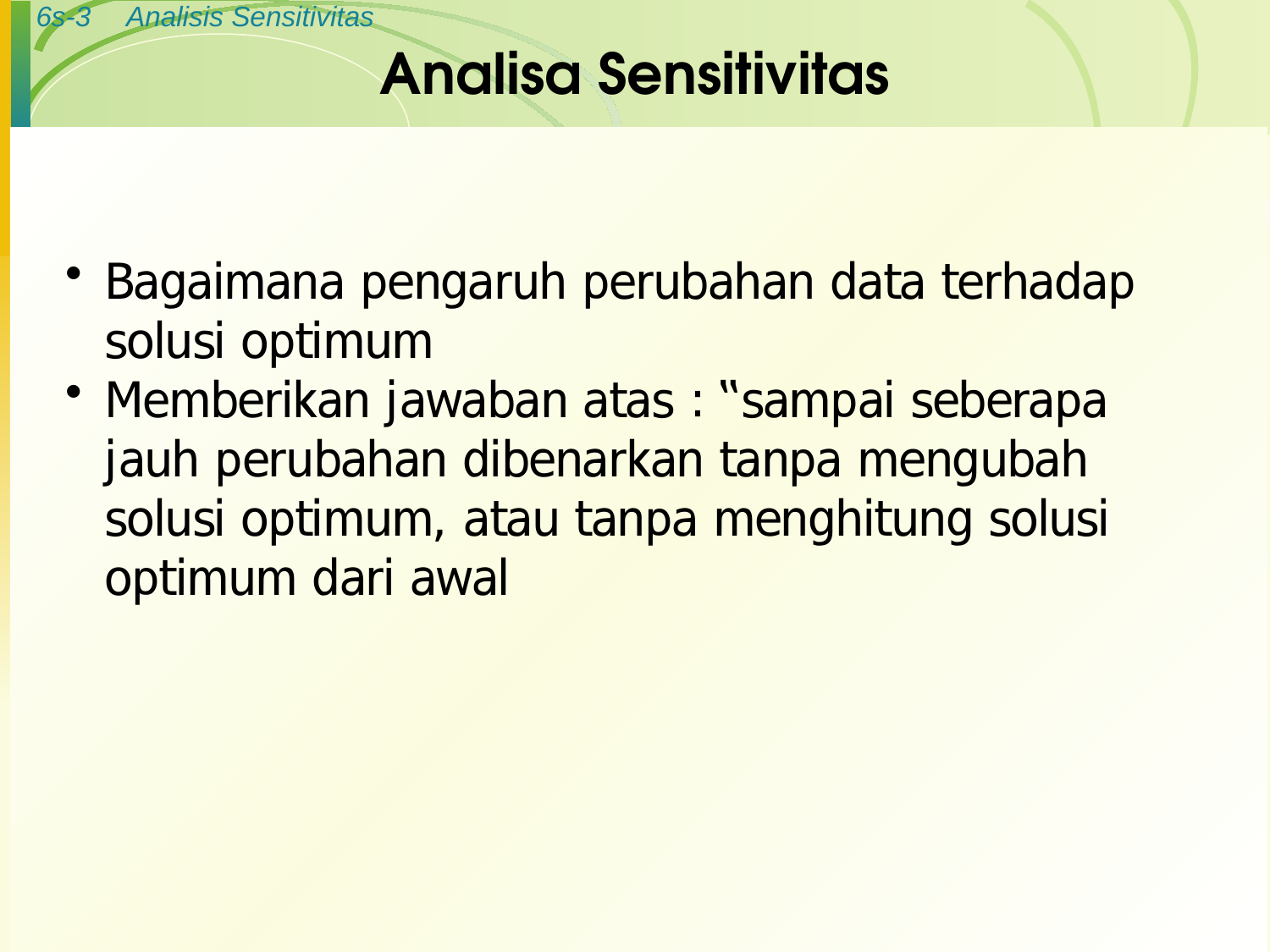

# Analisa Sensitivitas
Bagaimana pengaruh perubahan data terhadap solusi optimum
Memberikan jawaban atas : “sampai seberapa jauh perubahan dibenarkan tanpa mengubah solusi optimum, atau tanpa menghitung solusi optimum dari awal